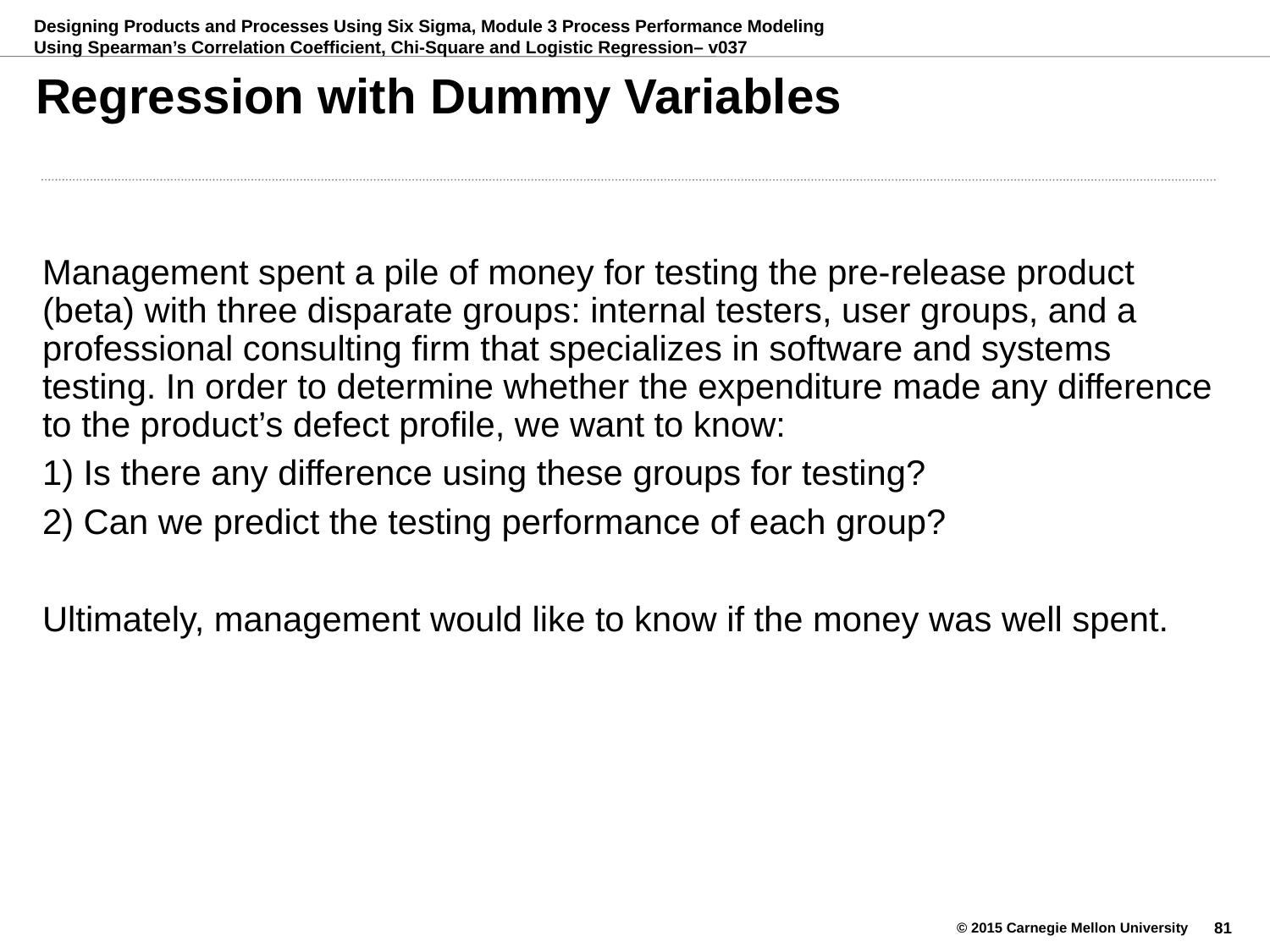

# Regression with Dummy Variables

Management spent a pile of money for testing the pre-release product (beta) with three disparate groups: internal testers, user groups, and a professional consulting firm that specializes in software and systems testing. In order to determine whether the expenditure made any difference to the product’s defect profile, we want to know:
1) Is there any difference using these groups for testing?
2) Can we predict the testing performance of each group?

Ultimately, management would like to know if the money was well spent.